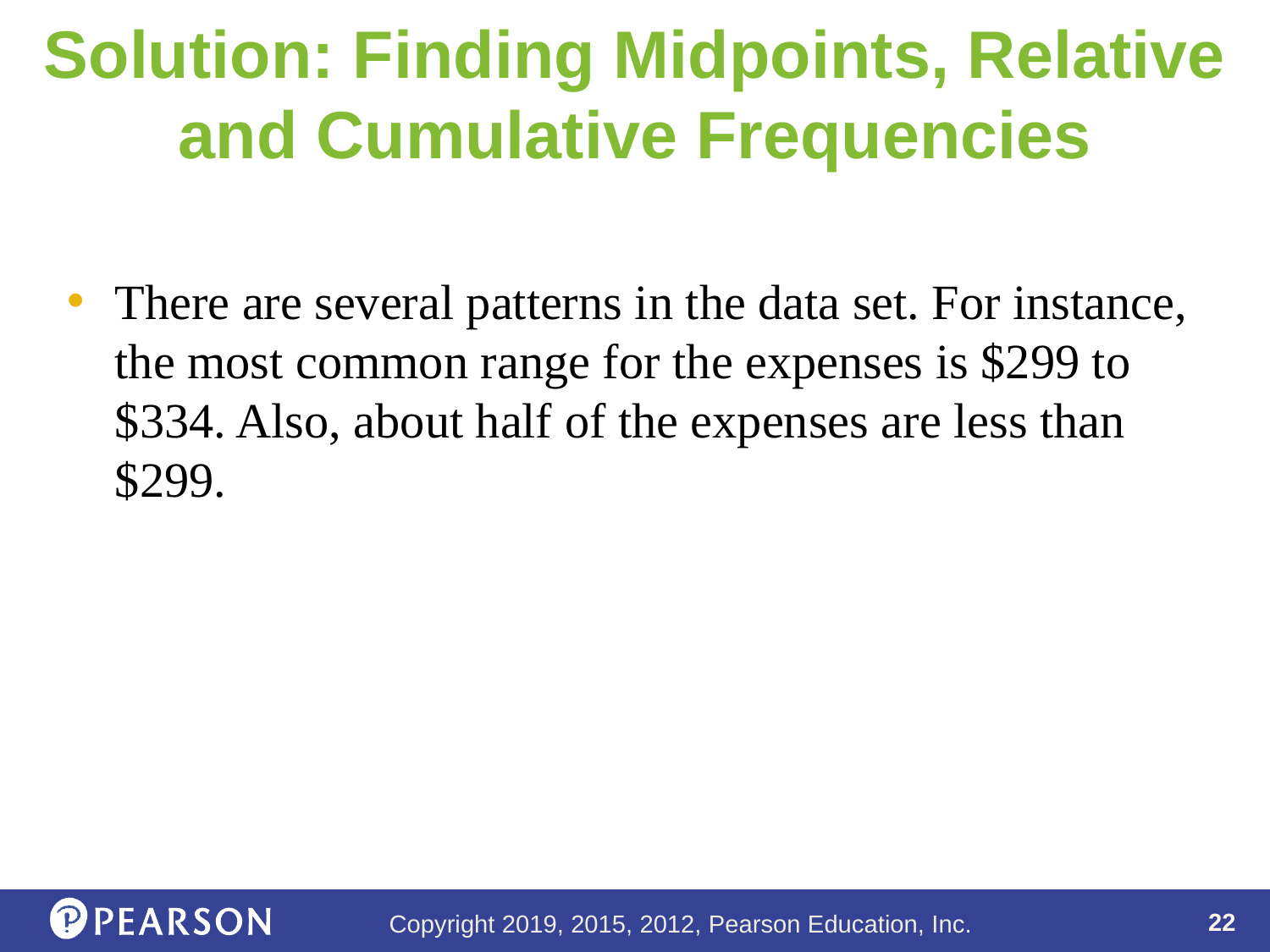

# Solution: Finding Midpoints, Relative and Cumulative Frequencies
There are several patterns in the data set. For instance, the most common range for the expenses is $299 to $334. Also, about half of the expenses are less than $299.